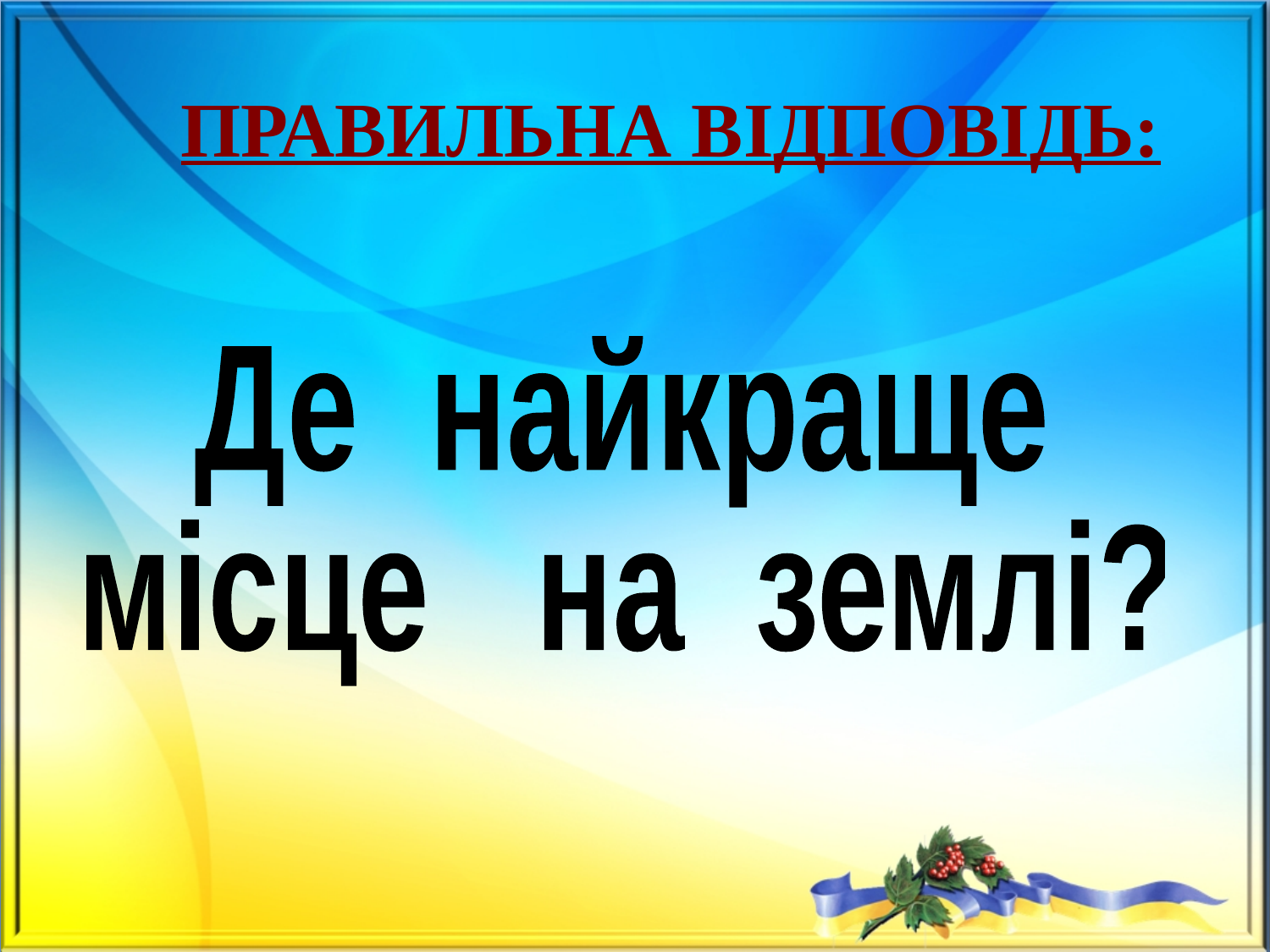

ПРАВИЛЬНА ВІДПОВІДЬ:
Де  найкраще
місце   на  землі?